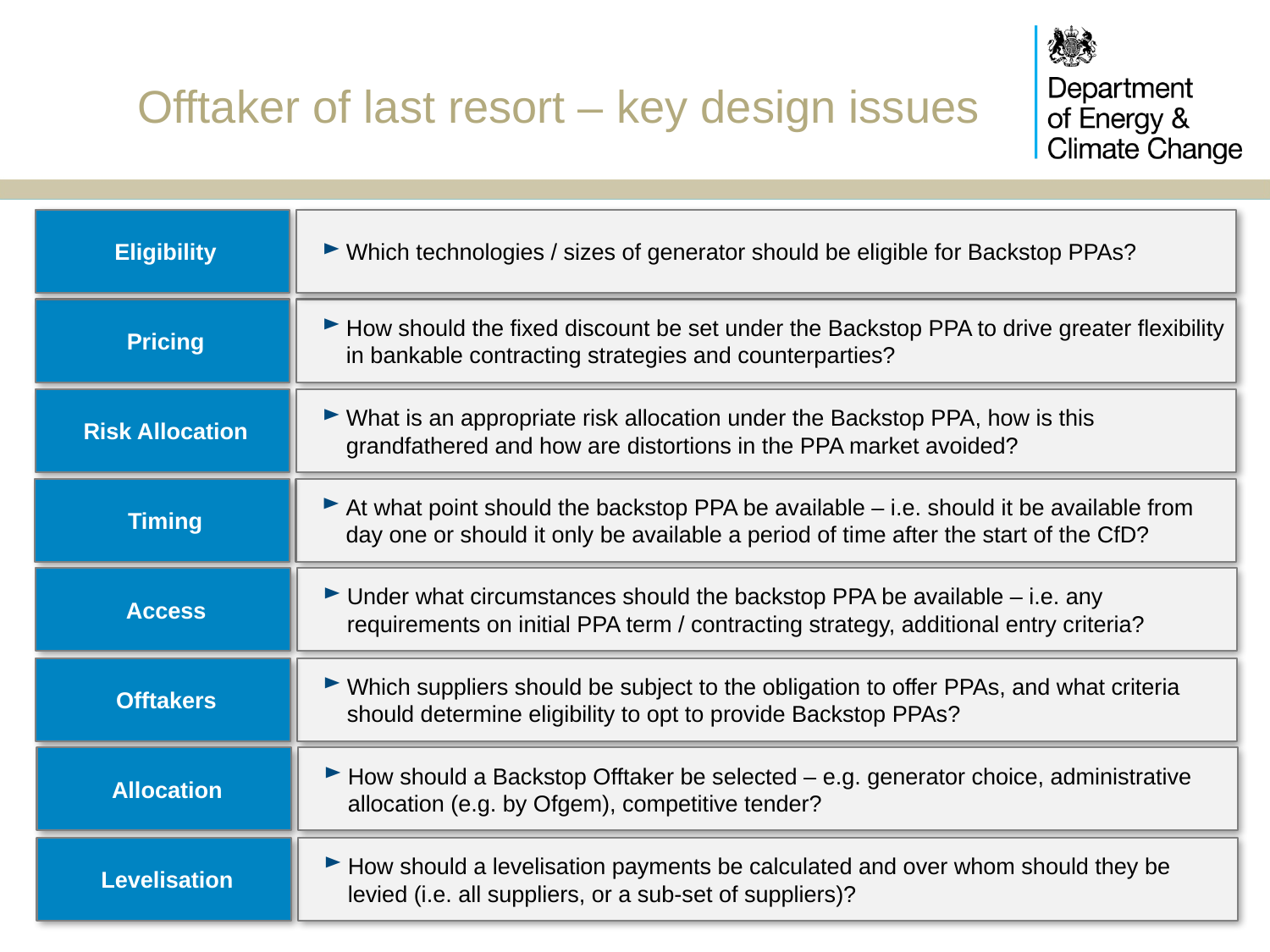

# Offtaker of last resort – key design issues
Eligibility
Which technologies / sizes of generator should be eligible for Backstop PPAs?
Pricing
How should the fixed discount be set under the Backstop PPA to drive greater flexibility in bankable contracting strategies and counterparties?
Risk Allocation
What is an appropriate risk allocation under the Backstop PPA, how is this grandfathered and how are distortions in the PPA market avoided?
Timing
At what point should the backstop PPA be available – i.e. should it be available from day one or should it only be available a period of time after the start of the CfD?
Access
Under what circumstances should the backstop PPA be available – i.e. any requirements on initial PPA term / contracting strategy, additional entry criteria?
Offtakers
Which suppliers should be subject to the obligation to offer PPAs, and what criteria should determine eligibility to opt to provide Backstop PPAs?
Allocation
How should a Backstop Offtaker be selected – e.g. generator choice, administrative allocation (e.g. by Ofgem), competitive tender?
Levelisation
How should a levelisation payments be calculated and over whom should they be levied (i.e. all suppliers, or a sub-set of suppliers)?